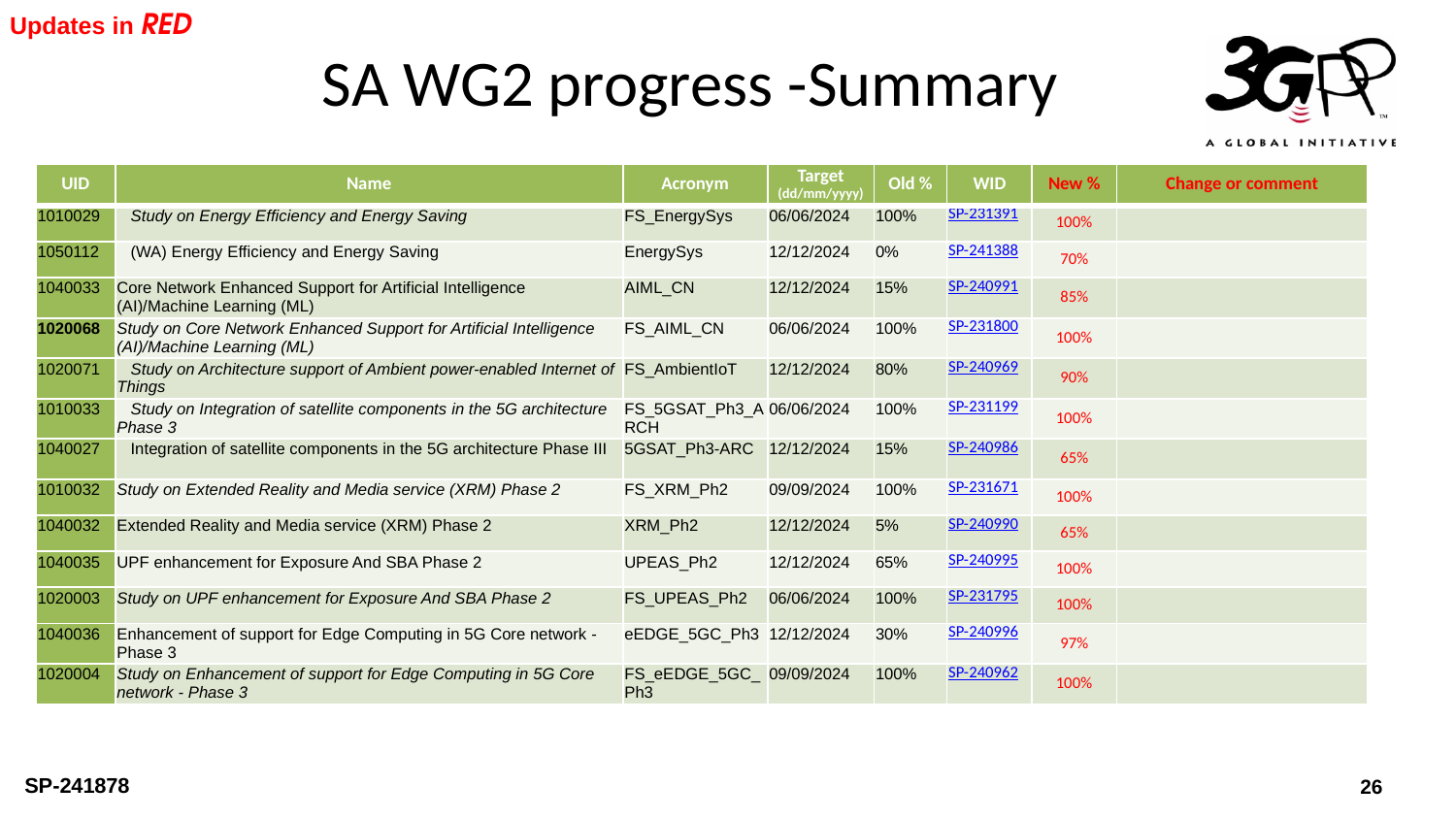

# SA WG2 progress -Summary
Updates in RED
| UID | Name | Acronym | Target (dd/mm/yyyy) | Old % | WID | New % | Change or comment |
| --- | --- | --- | --- | --- | --- | --- | --- |
| 1010029 | Study on Energy Efficiency and Energy Saving | FS\_EnergySys | 06/06/2024 | 100% | SP-231391 | 100% |  |
| 1050112 | (WA) Energy Efficiency and Energy Saving | EnergySys | 12/12/2024 | 0% | SP-241388 | 70% |  |
| 1040033 | Core Network Enhanced Support for Artificial Intelligence (AI)/Machine Learning (ML) | AIML\_CN | 12/12/2024 | 15% | SP-240991 | 85% |  |
| 1020068 | Study on Core Network Enhanced Support for Artificial Intelligence (AI)/Machine Learning (ML) | FS\_AIML\_CN | 06/06/2024 | 100% | SP-231800 | 100% |  |
| 1020071 | Study on Architecture support of Ambient power-enabled Internet of Things | FS\_AmbientIoT | 12/12/2024 | 80% | SP-240969 | 90% |  |
| 1010033 | Study on Integration of satellite components in the 5G architecture Phase 3 | FS\_5GSAT\_Ph3\_ARCH | 06/06/2024 | 100% | SP-231199 | 100% |  |
| 1040027 | Integration of satellite components in the 5G architecture Phase III | 5GSAT\_Ph3-ARC | 12/12/2024 | 15% | SP-240986 | 65% |  |
| 1010032 | Study on Extended Reality and Media service (XRM) Phase 2 | FS\_XRM\_Ph2 | 09/09/2024 | 100% | SP-231671 | 100% |  |
| 1040032 | Extended Reality and Media service (XRM) Phase 2 | XRM\_Ph2 | 12/12/2024 | 5% | SP-240990 | 65% |  |
| 1040035 | UPF enhancement for Exposure And SBA Phase 2 | UPEAS\_Ph2 | 12/12/2024 | 65% | SP-240995 | 100% |  |
| 1020003 | Study on UPF enhancement for Exposure And SBA Phase 2 | FS\_UPEAS\_Ph2 | 06/06/2024 | 100% | SP-231795 | 100% |  |
| 1040036 | Enhancement of support for Edge Computing in 5G Core network - Phase 3 | eEDGE\_5GC\_Ph3 | 12/12/2024 | 30% | SP-240996 | 97% |  |
| 1020004 | Study on Enhancement of support for Edge Computing in 5G Core network - Phase 3 | FS\_eEDGE\_5GC\_Ph3 | 09/09/2024 | 100% | SP-240962 | 100% |  |